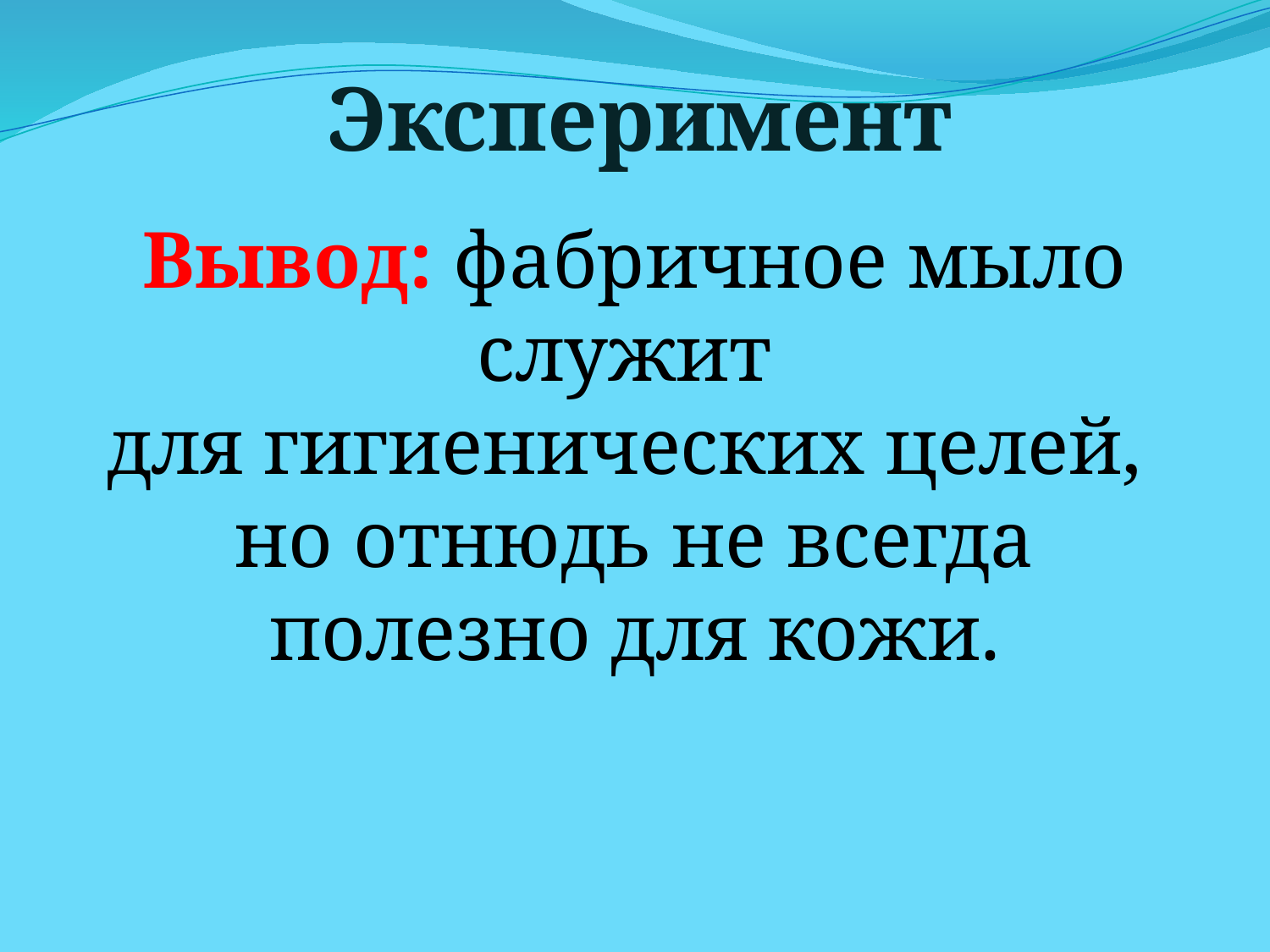

# Эксперимент
Вывод: фабричное мыло служит
для гигиенических целей,
но отнюдь не всегда
 полезно для кожи.